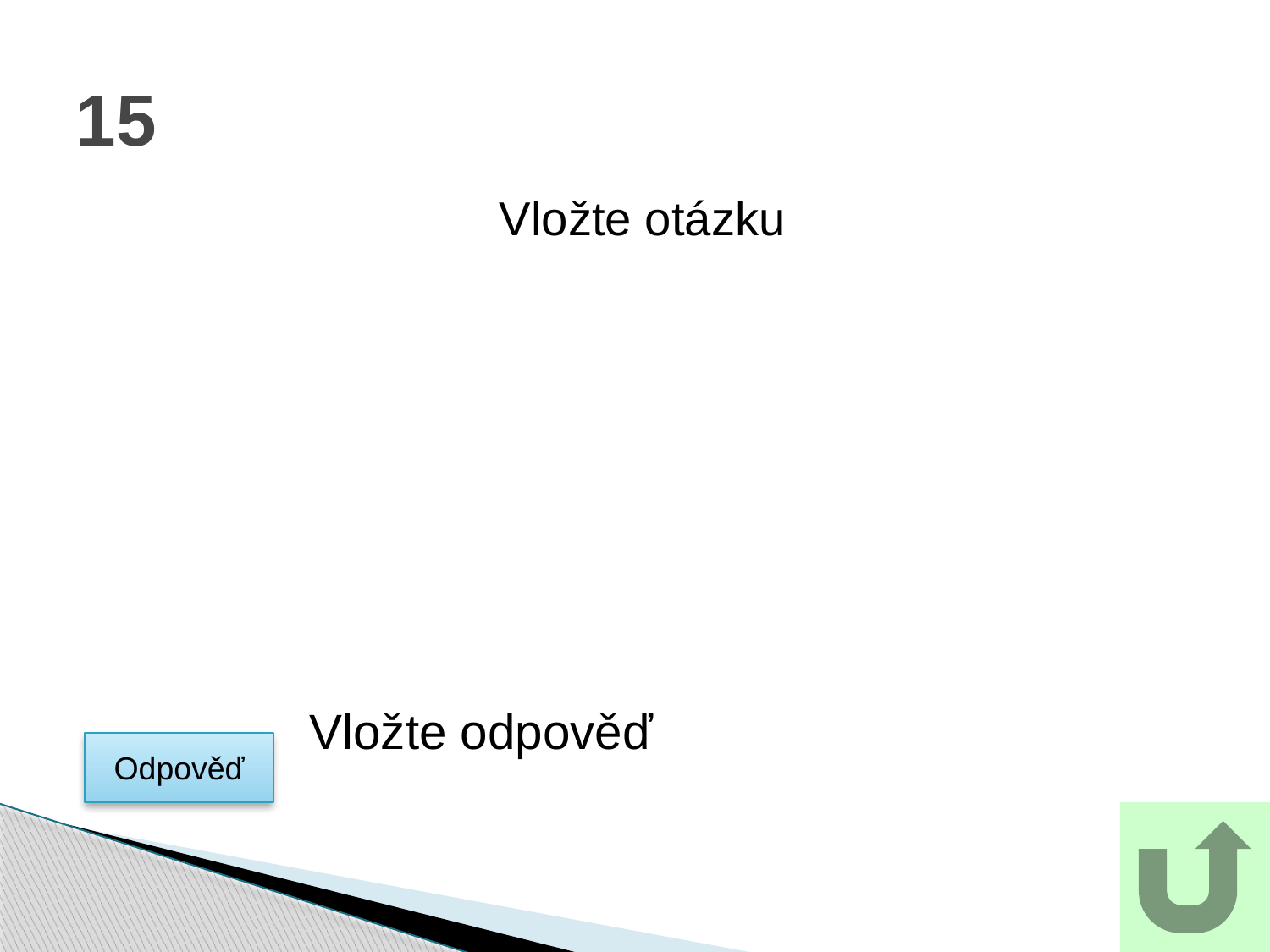

# 15
Vložte otázku

Vložte odpověď
Odpověď